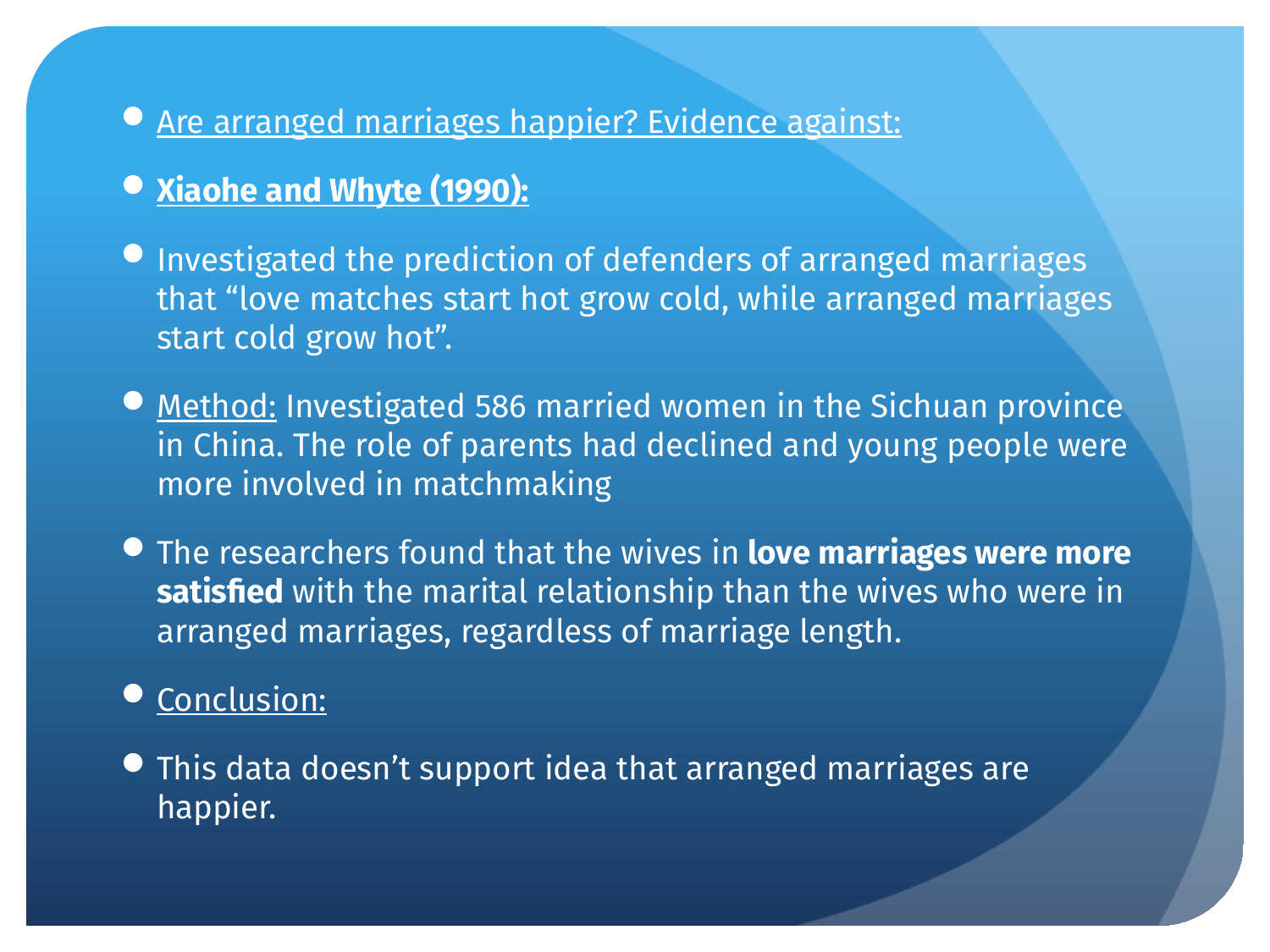

Are arranged marriages happier? Evidence against:
Xiaohe and Whyte (1990):
Investigated the prediction of defenders of arranged marriages that “love matches start hot grow cold, while arranged marriages start cold grow hot”.
Method: Investigated 586 married women in the Sichuan province in China. The role of parents had declined and young people were more involved in matchmaking
The researchers found that the wives in love marriages were more satisfied with the marital relationship than the wives who were in arranged marriages, regardless of marriage length.
Conclusion:
This data doesn’t support idea that arranged marriages are happier.